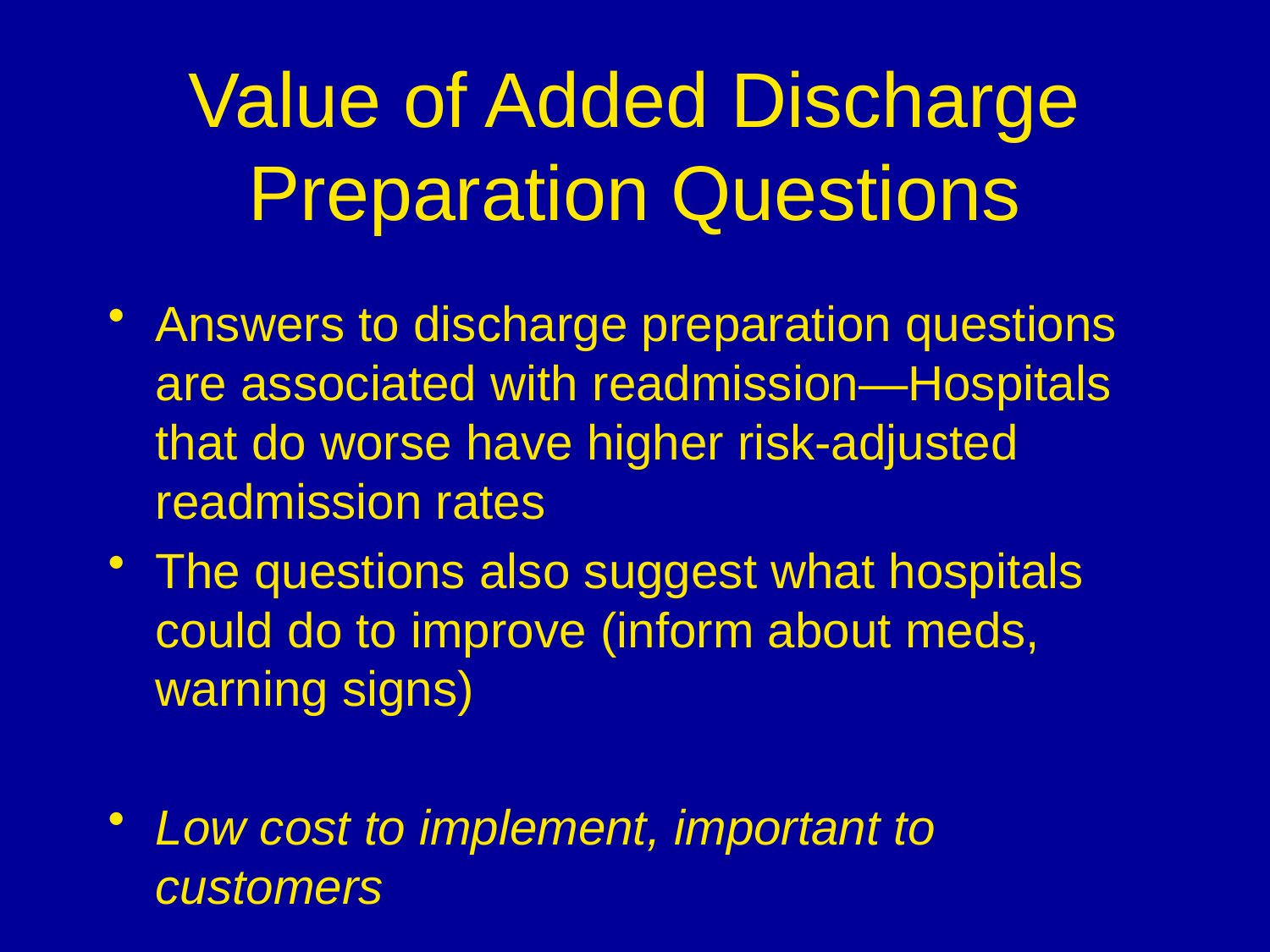

Value of Added Discharge Preparation Questions
Answers to discharge preparation questions are associated with readmission—Hospitals that do worse have higher risk-adjusted readmission rates
The questions also suggest what hospitals could do to improve (inform about meds, warning signs)

Low cost to implement, important to customers